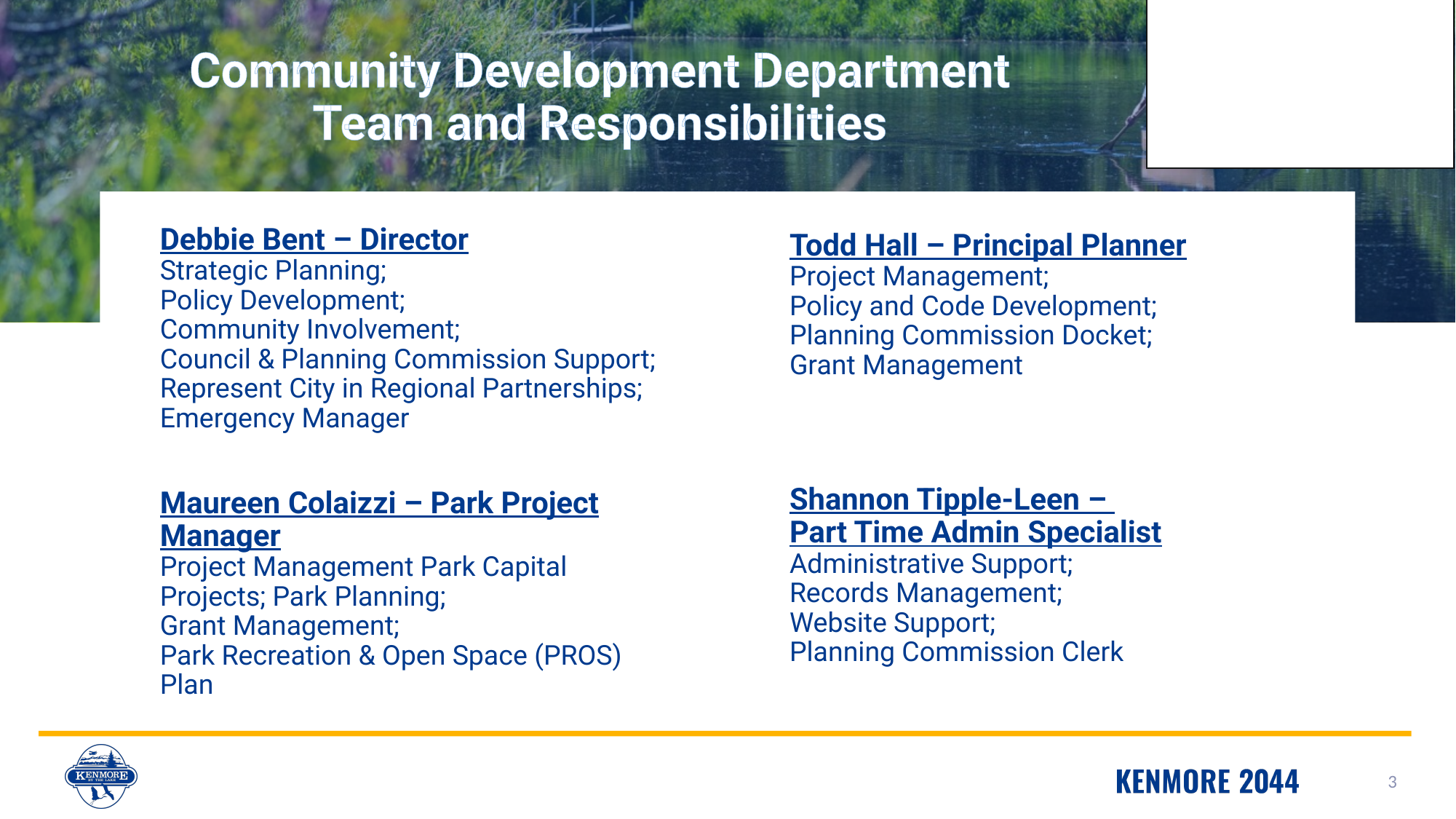

# Community Development Department Team and Responsibilities
Debbie Bent – Director
Strategic Planning;
Policy Development;
Community Involvement;
Council & Planning Commission Support; Represent City in Regional Partnerships; Emergency Manager

Todd Hall – Principal Planner
Project Management;
Policy and Code Development;
Planning Commission Docket;
Grant Management

Shannon Tipple-Leen –
Part Time Admin Specialist
Administrative Support;
Records Management;
Website Support;
Planning Commission Clerk

Maureen Colaizzi – Park Project Manager
Project Management Park Capital Projects; Park Planning;
Grant Management;
Park Recreation & Open Space (PROS) Plan

3